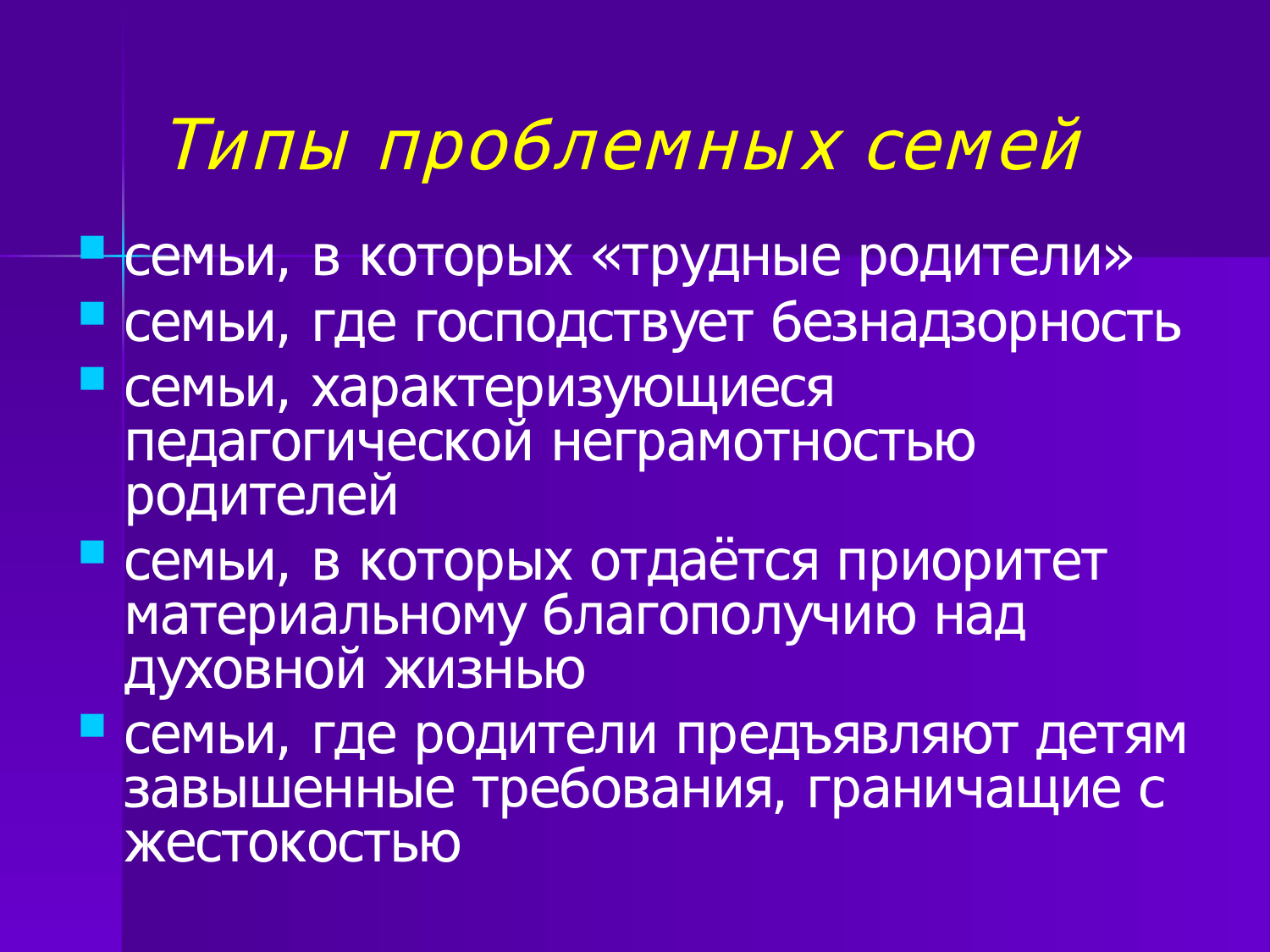

# Типы проблемных семей
семьи, в которых «трудные родители»
семьи, где господствует безнадзорность
семьи, характеризующиеся педагогической неграмотностью родителей
семьи, в которых отдаётся приоритет материальному благополучию над духовной жизнью
семьи, где родители предъявляют детям завышенные требования, граничащие с жестокостью